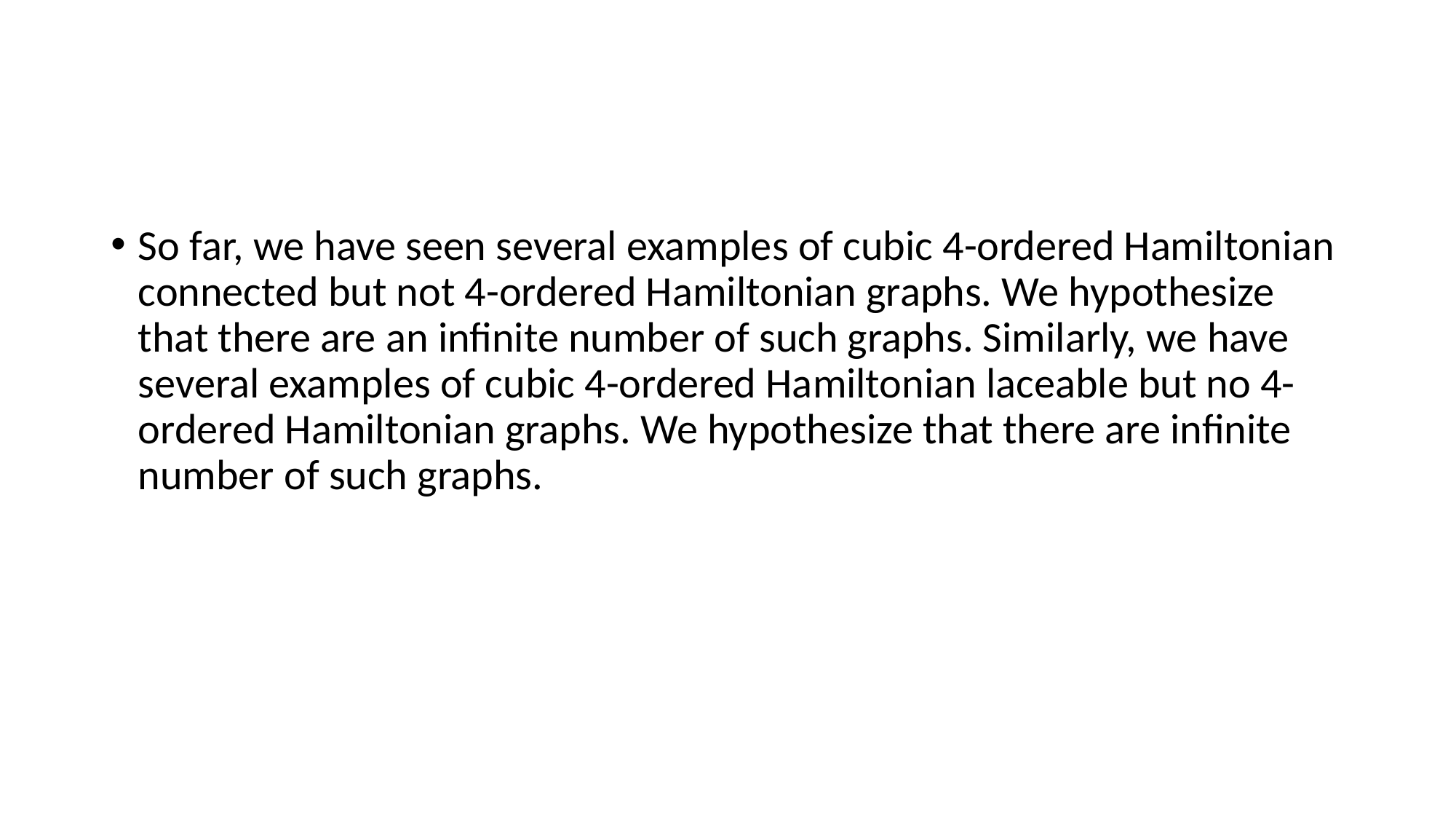

#
So far, we have seen several examples of cubic 4-ordered Hamiltonian connected but not 4-ordered Hamiltonian graphs. We hypothesize that there are an infinite number of such graphs. Similarly, we have several examples of cubic 4-ordered Hamiltonian laceable but no 4-ordered Hamiltonian graphs. We hypothesize that there are infinite number of such graphs.